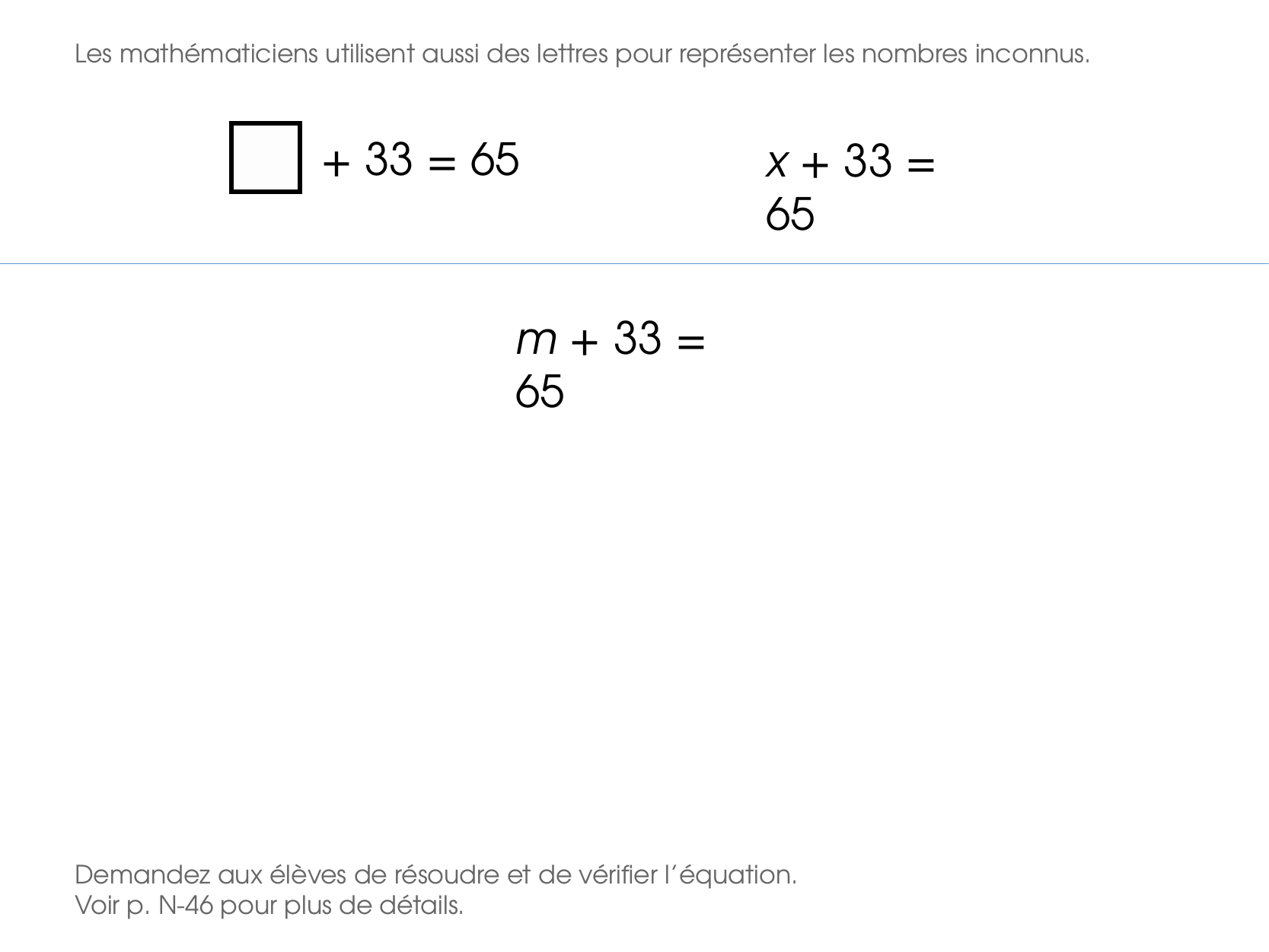

Les mathématiciens utilisent aussi des lettres pour représenter les nombres inconnus.

	+ 33 = 65
x + 33 = 65
m + 33 = 65
Demandez aux élèves de résoudre et de vérifier l’équation. Voir p. N-46 pour plus de détails.